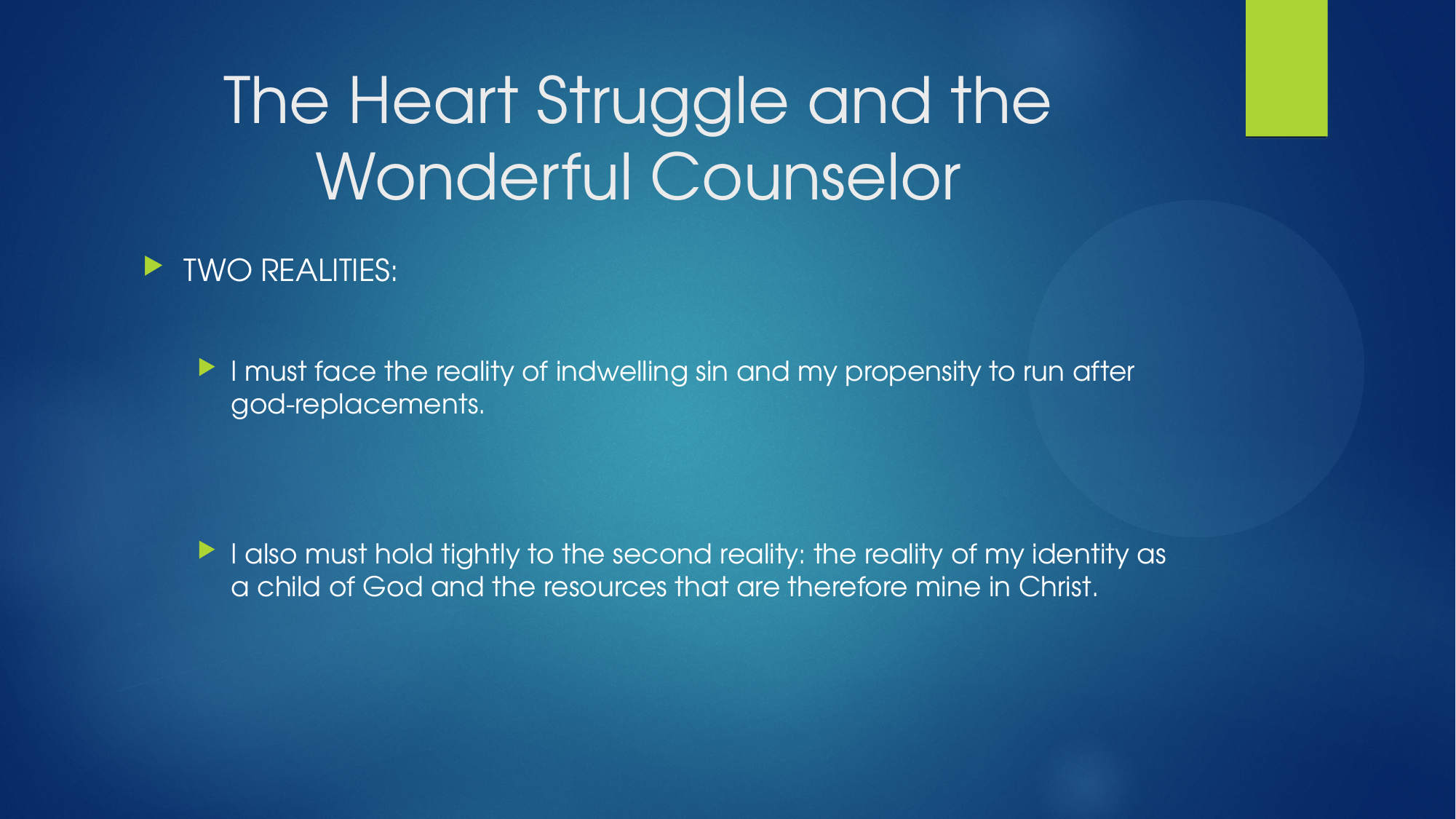

# The Heart Struggle and the Wonderful Counselor
TWO REALITIES:

I must face the reality of indwelling sin and my propensity to run after god-replacements.

I also must hold tightly to the second reality: the reality of my identity as a child of God and the resources that are therefore mine in Christ.